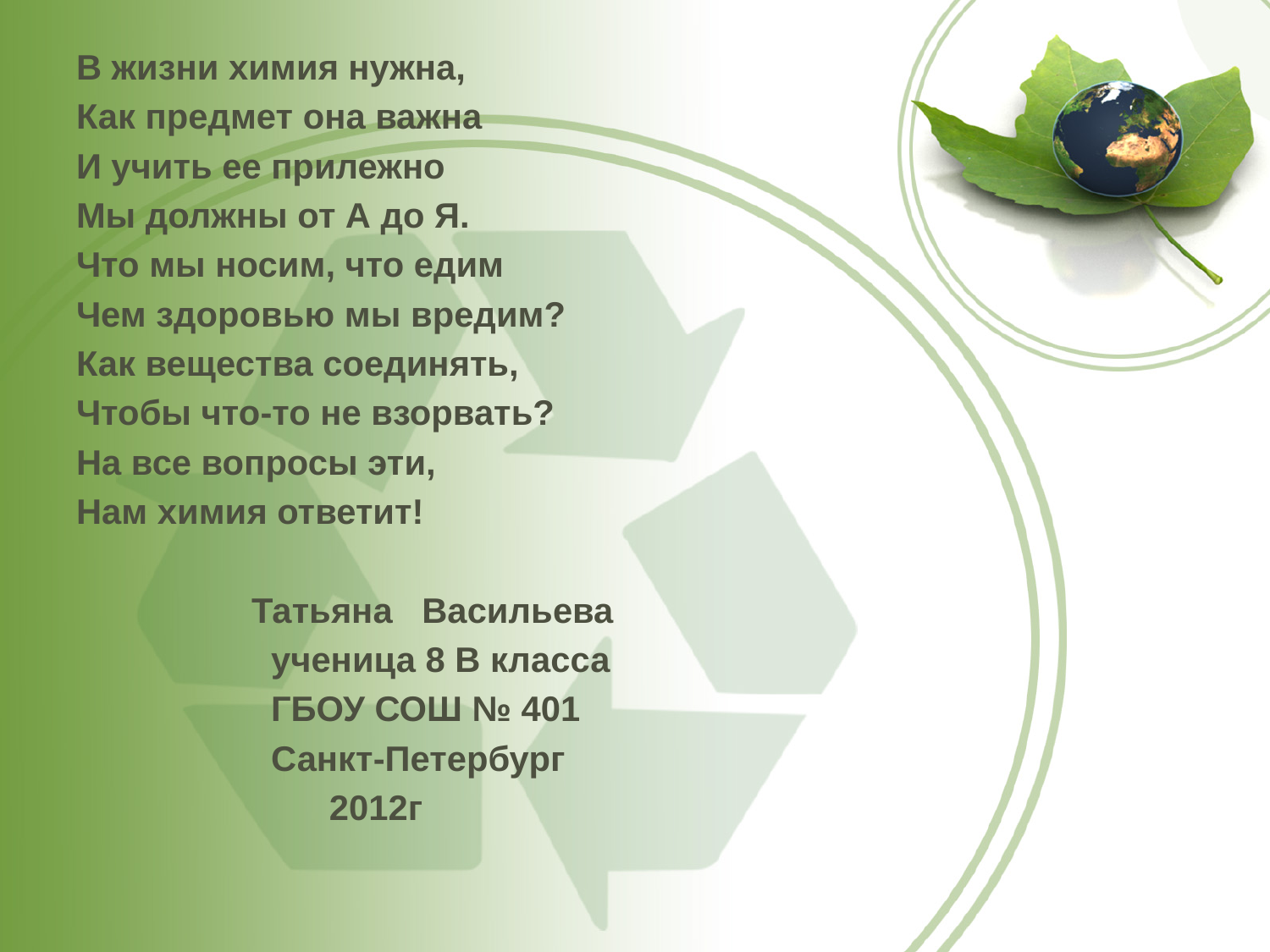

# В жизни химия нужна,
Как предмет она важна
И учить ее прилежно
Мы должны от А до Я.
Что мы носим, что едим
Чем здоровью мы вредим?
Как вещества соединять,
Чтобы что-то не взорвать?
На все вопросы эти,
Нам химия ответит!

                  Татьяна   Васильева
                    ученица 8 В класса
                    ГБОУ СОШ № 401
                    Санкт-Петербург
                          2012г